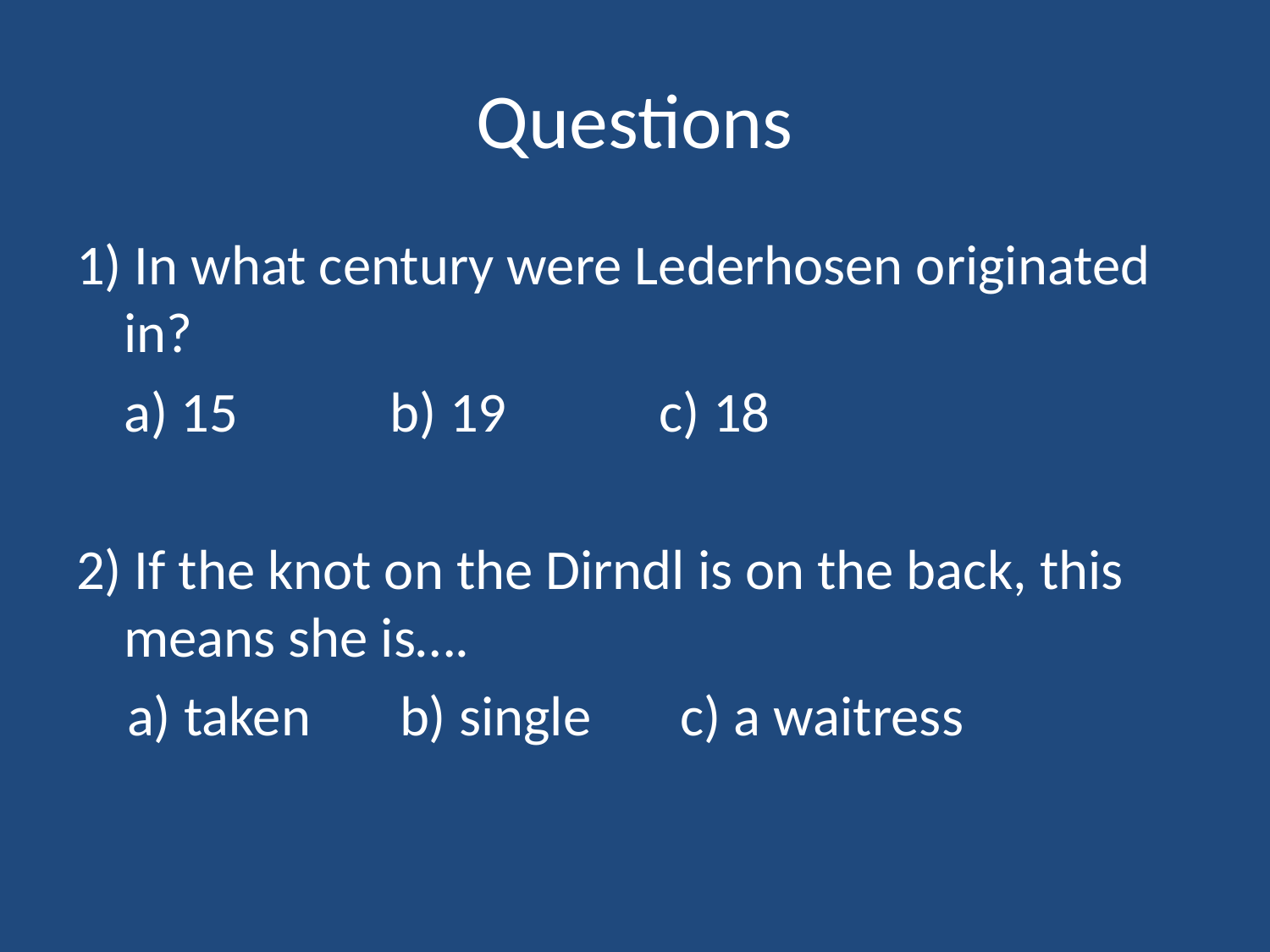

# Questions
1) In what century were Lederhosen originated in?
	a) 15            b) 19            c) 18

2) If the knot on the Dirndl is on the back, this means she is….
    a) taken       b) single       c) a waitress